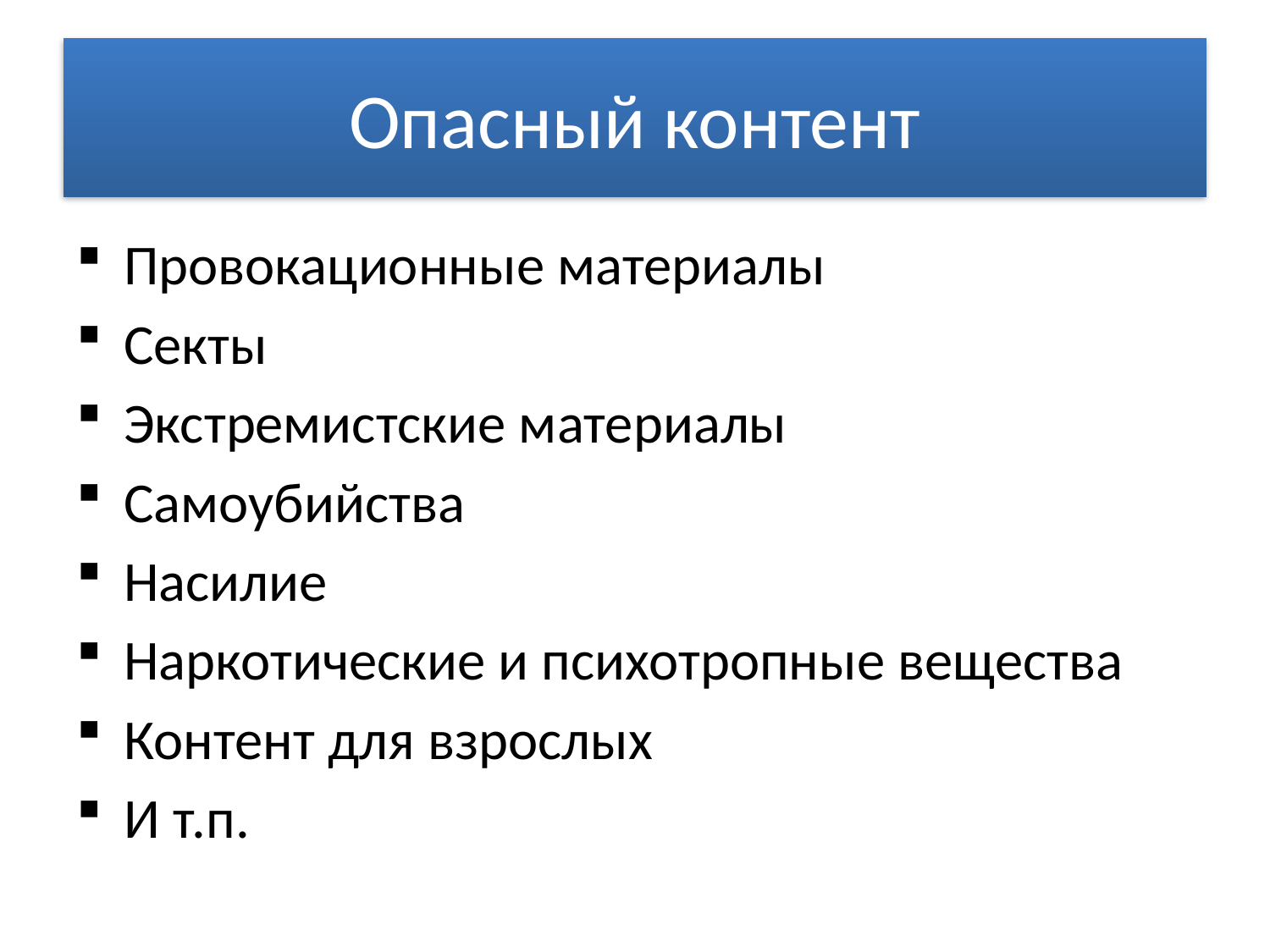

# Опасный контент
Провокационные материалы
Секты
Экстремистские материалы
Самоубийства
Насилие
Наркотические и психотропные вещества
Контент для взрослых
И т.п.